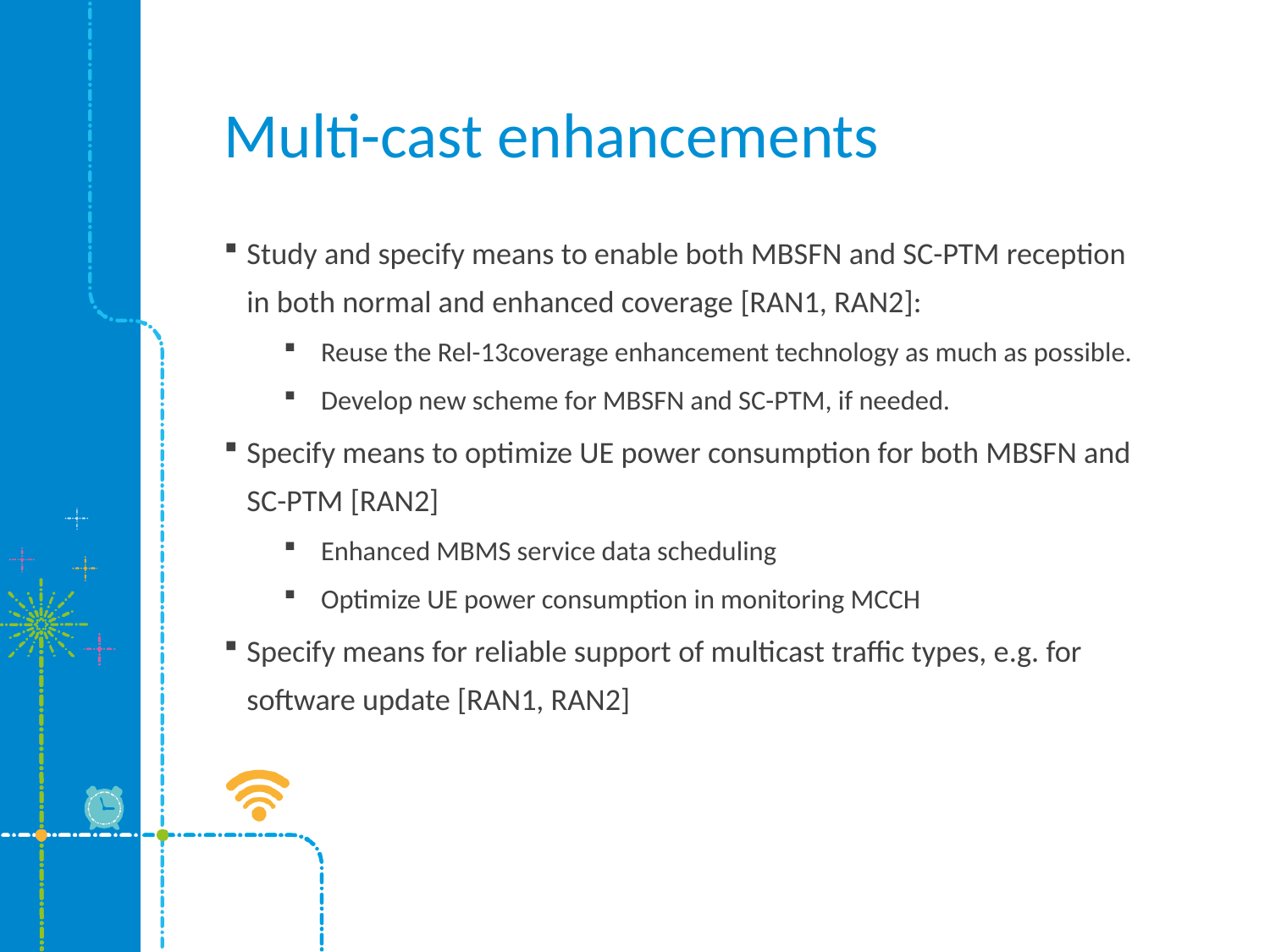

# Multi-cast enhancements
Study and specify means to enable both MBSFN and SC-PTM reception in both normal and enhanced coverage [RAN1, RAN2]:
Reuse the Rel-13coverage enhancement technology as much as possible.
Develop new scheme for MBSFN and SC-PTM, if needed.
Specify means to optimize UE power consumption for both MBSFN and SC-PTM [RAN2]
Enhanced MBMS service data scheduling
Optimize UE power consumption in monitoring MCCH
Specify means for reliable support of multicast traffic types, e.g. for software update [RAN1, RAN2]